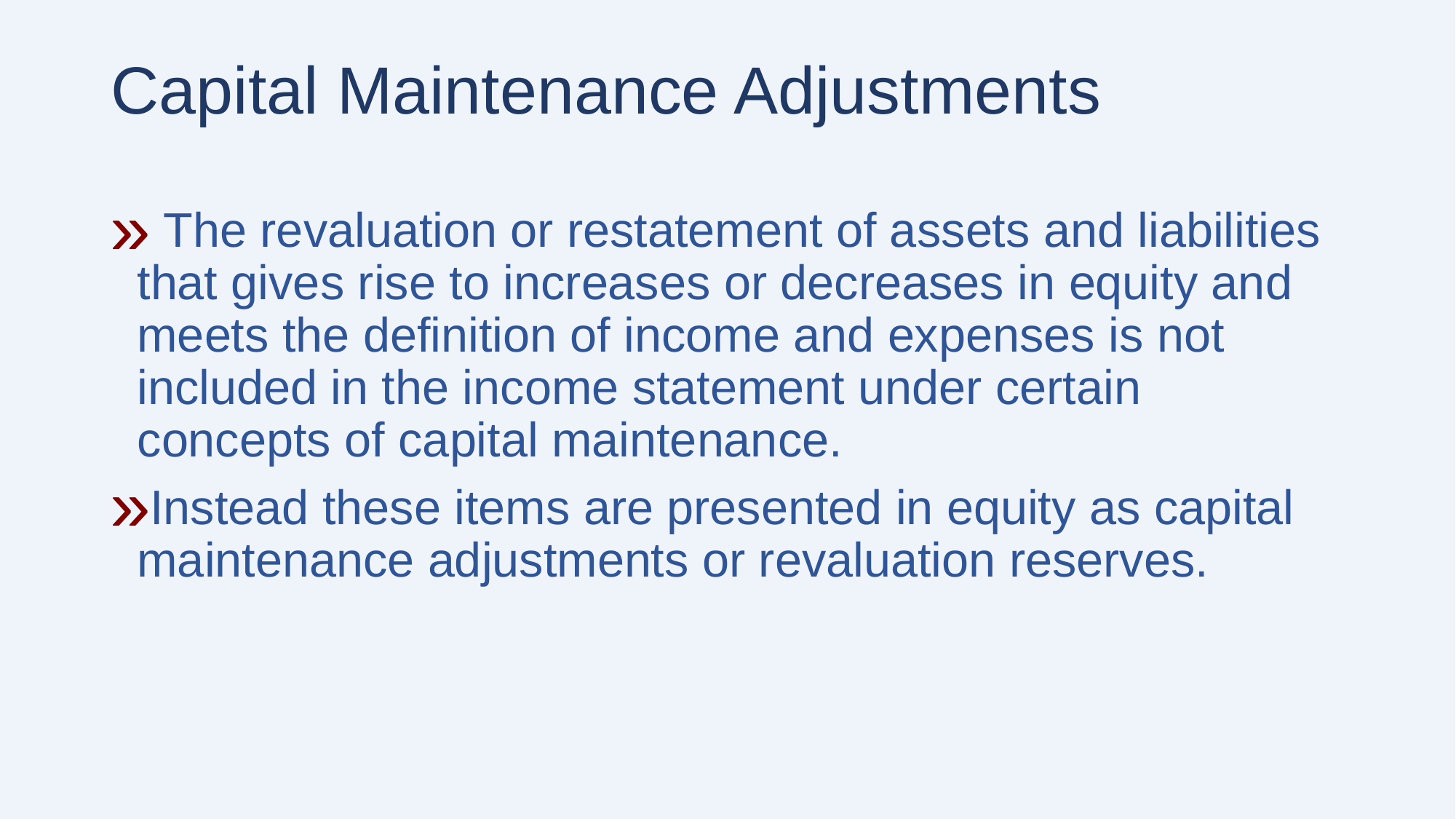

# Capital Maintenance Adjustments
 The revaluation or restatement of assets and liabilities that gives rise to increases or decreases in equity and meets the definition of income and expenses is not included in the income statement under certain concepts of capital maintenance.
Instead these items are presented in equity as capital maintenance adjustments or revaluation reserves.

40